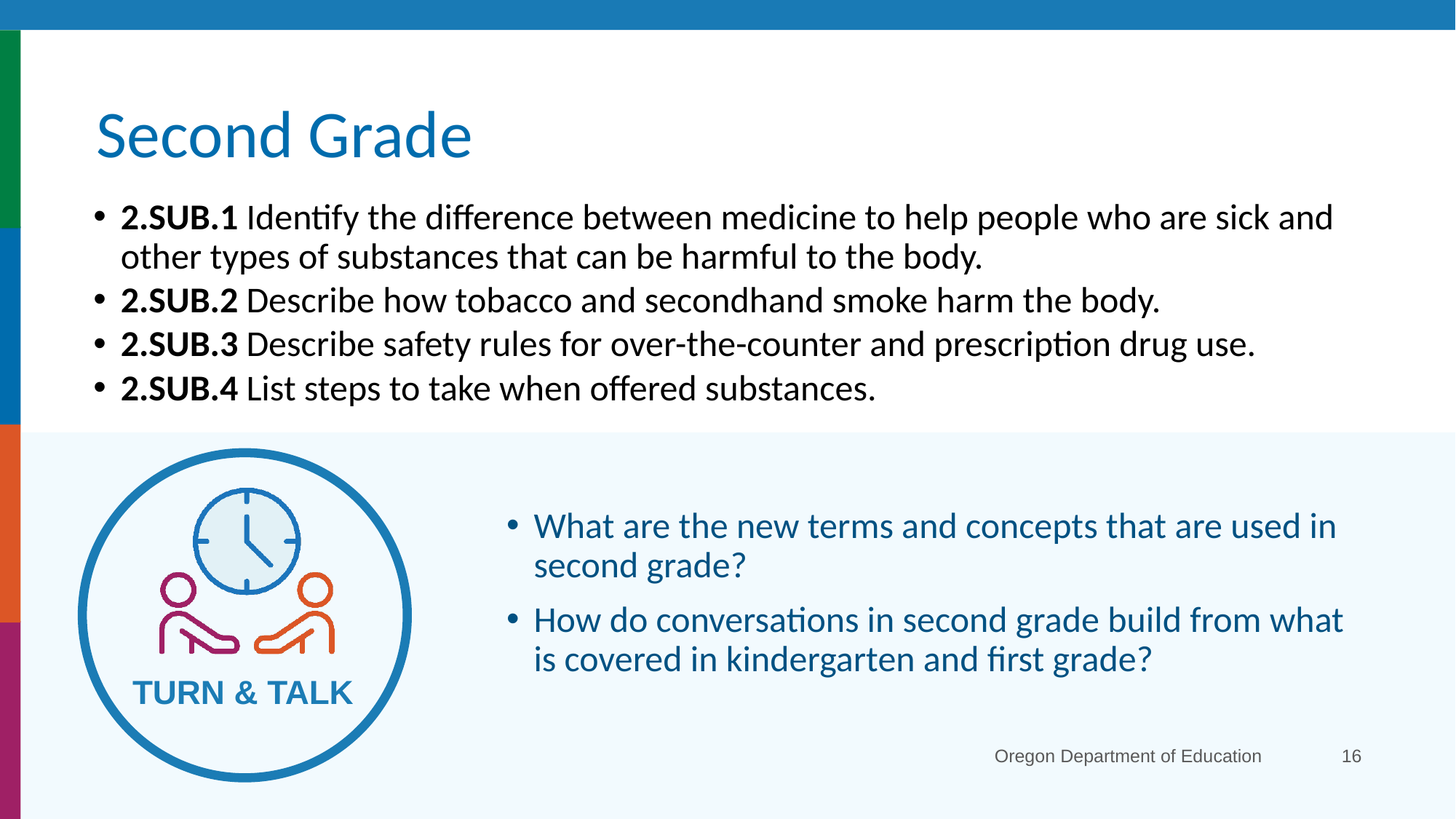

# Second Grade
2.SUB.1 Identify the difference between medicine to help people who are sick and other types of substances that can be harmful to the body.
2.SUB.2 Describe how tobacco and secondhand smoke harm the body.
2.SUB.3 Describe safety rules for over-the-counter and prescription drug use.
2.SUB.4 List steps to take when offered substances.

What are the new terms and concepts that are used in second grade?
How do conversations in second grade build from what is covered in kindergarten and first grade?
Oregon Department of Education
16